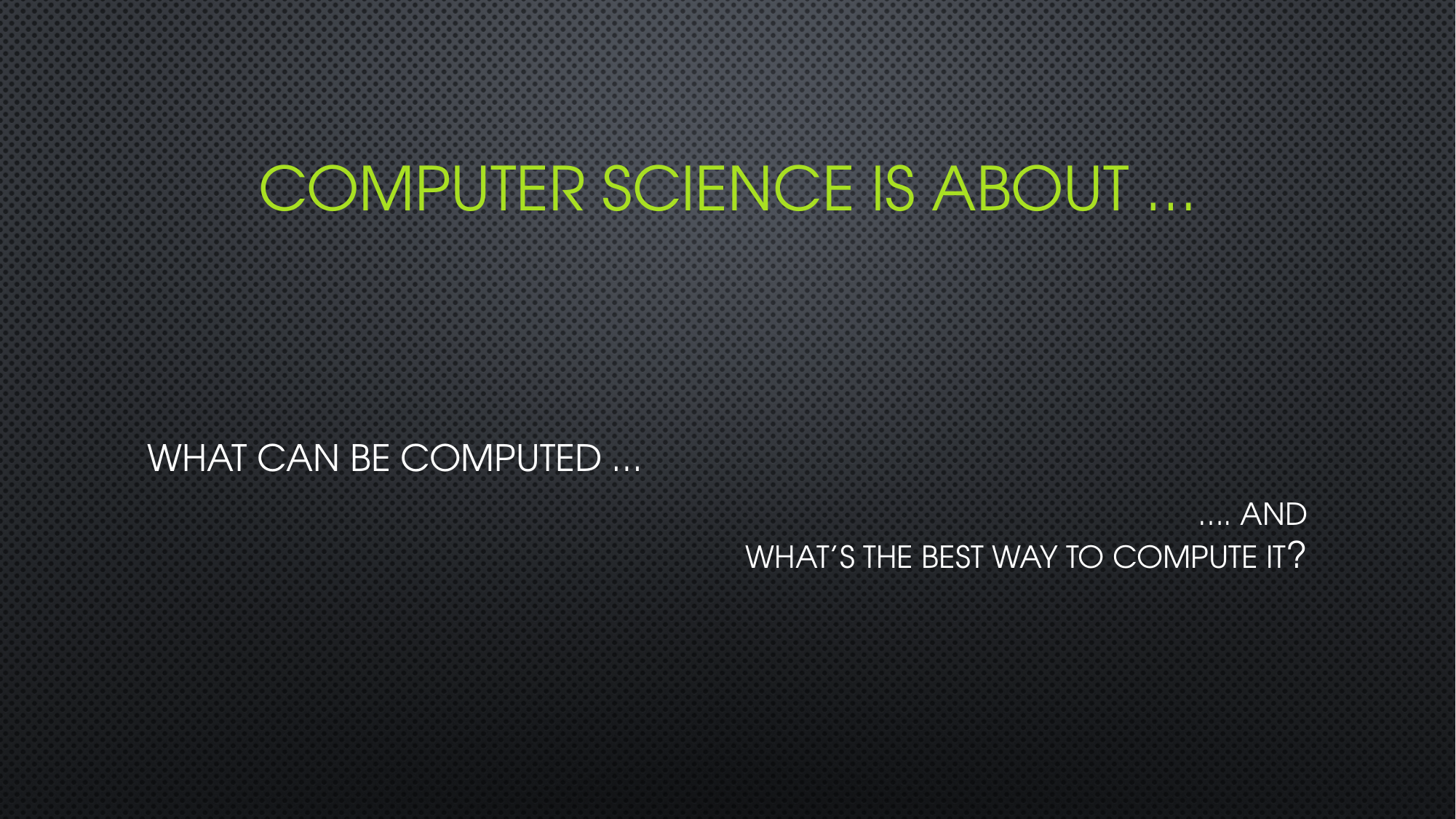

# computer science is about …
What can be computed …
										…. And what’s the best way to compute it?